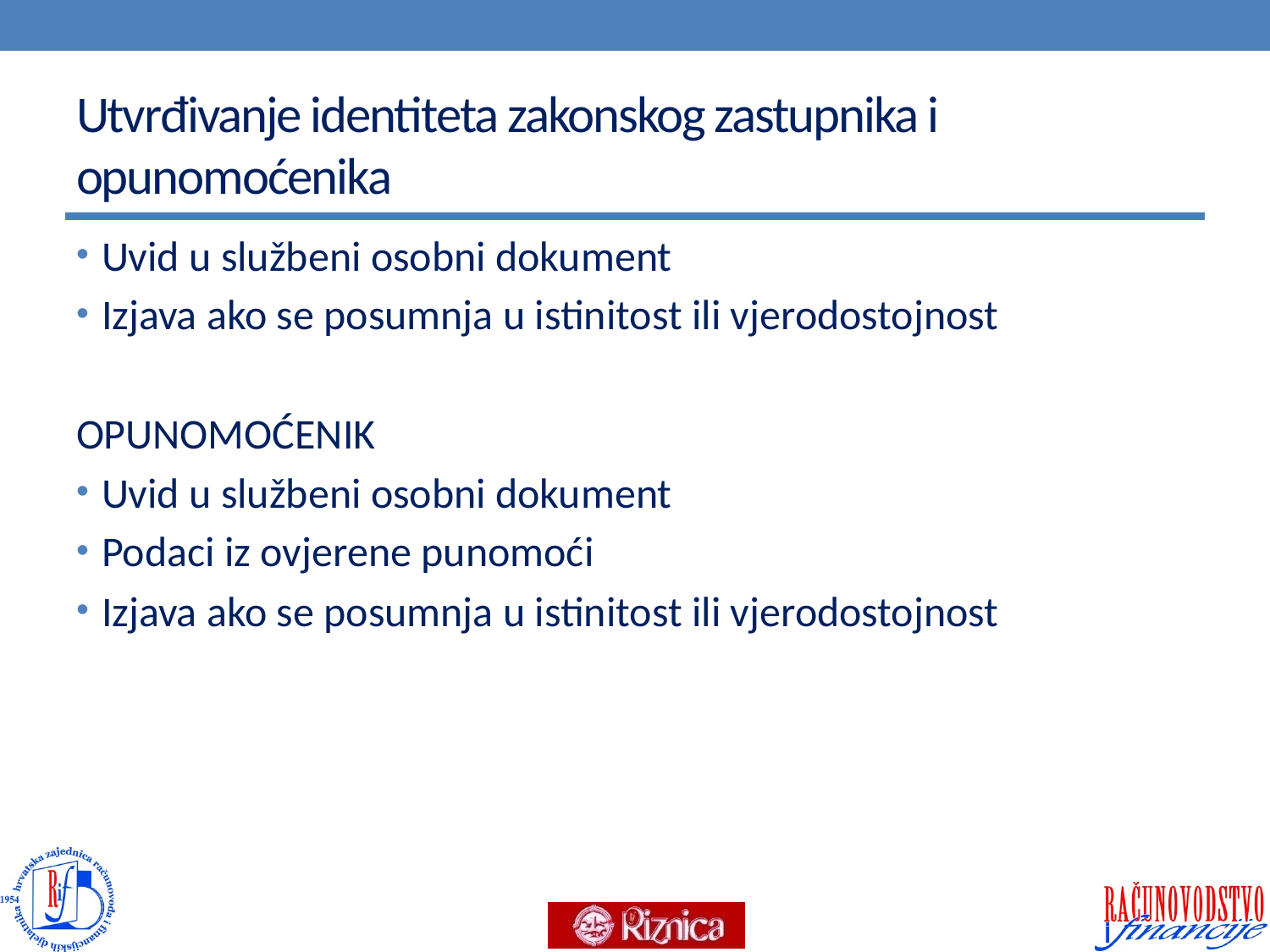

# Utvrđivanje identiteta zakonskog zastupnika i opunomoćenika
Uvid u službeni osobni dokument
Izjava ako se posumnja u istinitost ili vjerodostojnost

OPUNOMOĆENIK
Uvid u službeni osobni dokument
Podaci iz ovjerene punomoći
Izjava ako se posumnja u istinitost ili vjerodostojnost